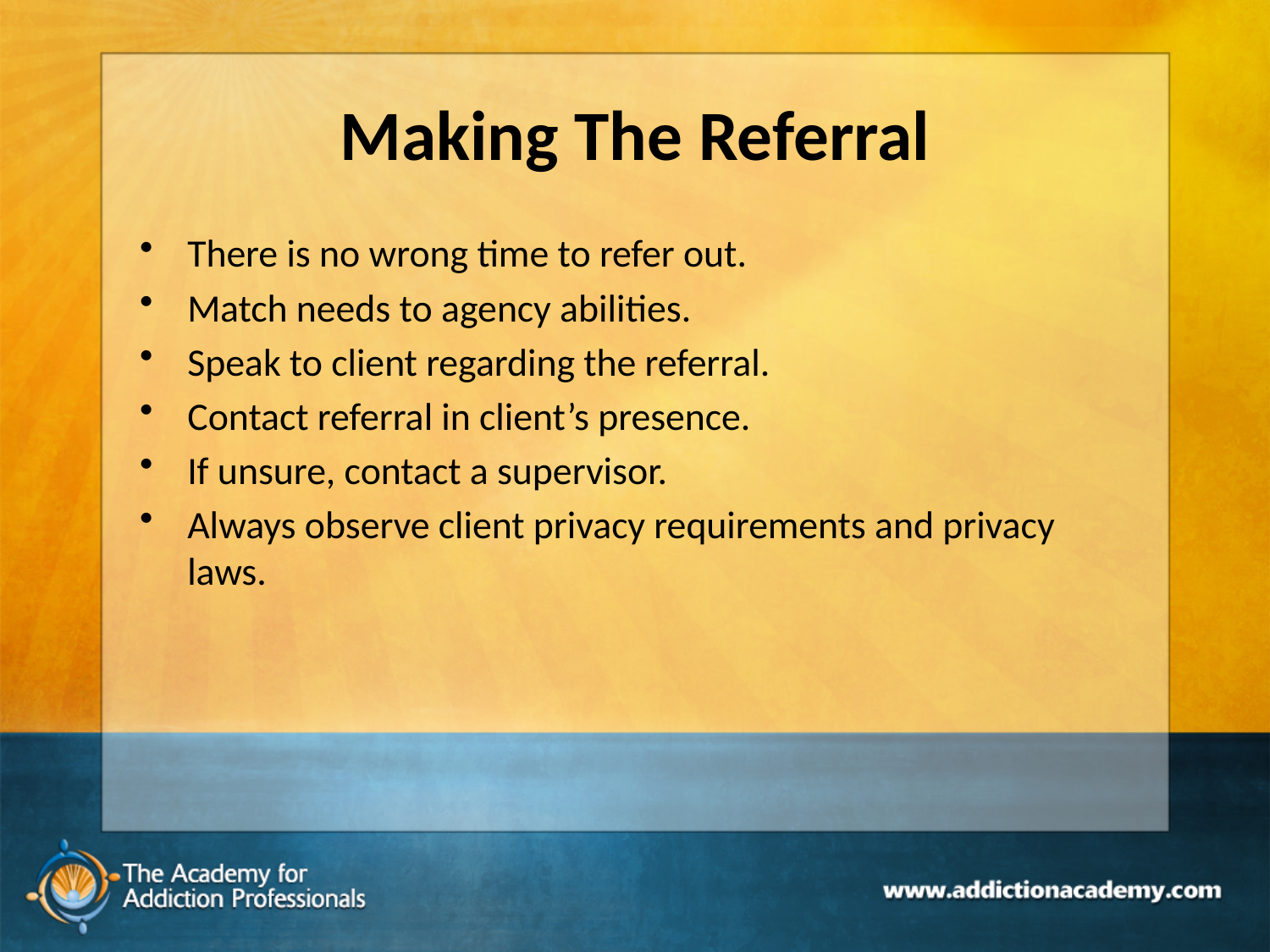

# Making The Referral
There is no wrong time to refer out.
Match needs to agency abilities.
Speak to client regarding the referral.
Contact referral in client’s presence.
If unsure, contact a supervisor.
Always observe client privacy requirements and privacy laws.